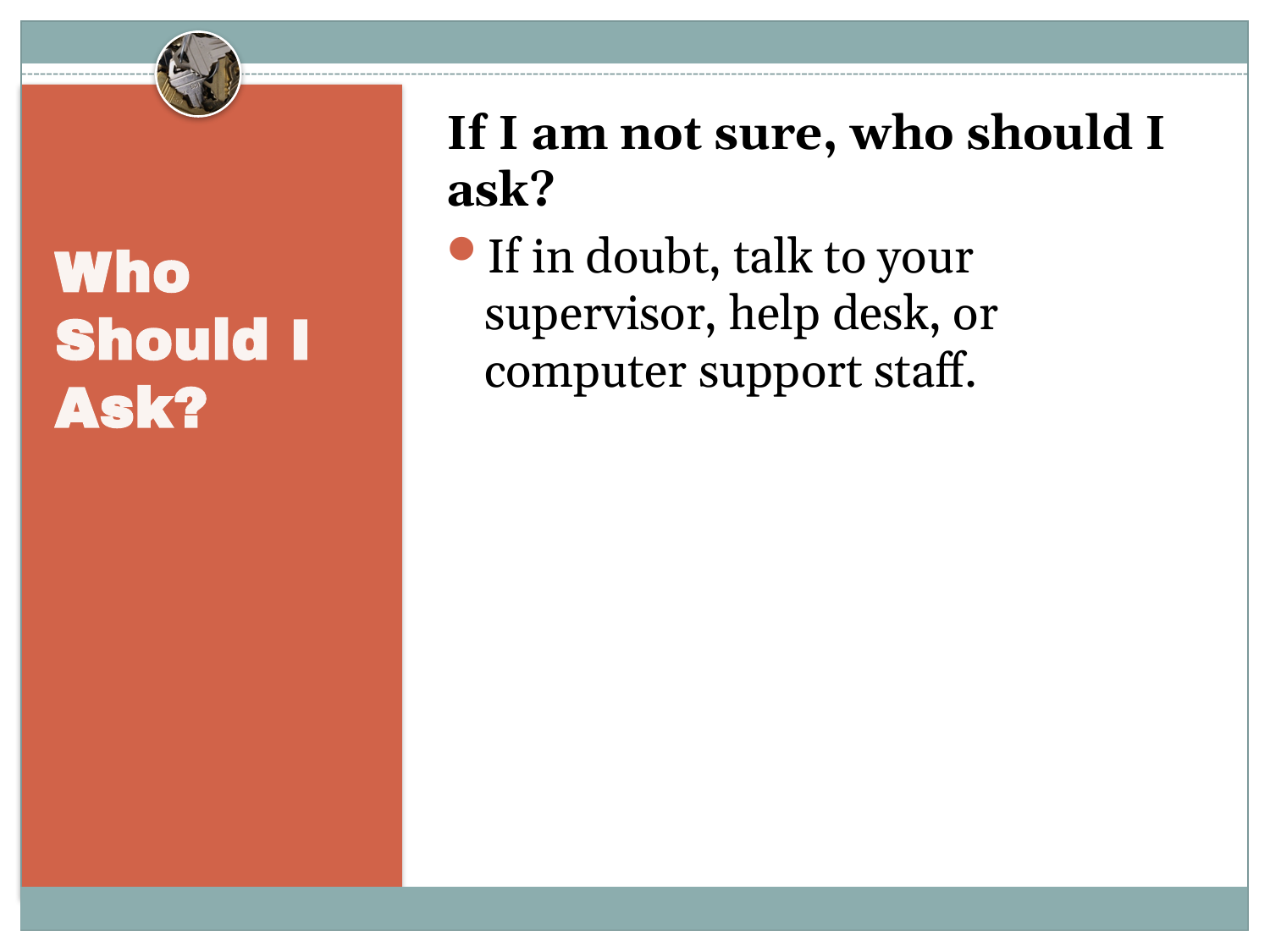

If I am not sure, who should I ask?
If in doubt, talk to your supervisor, help desk, or computer support staff.

# Who Should I Ask?